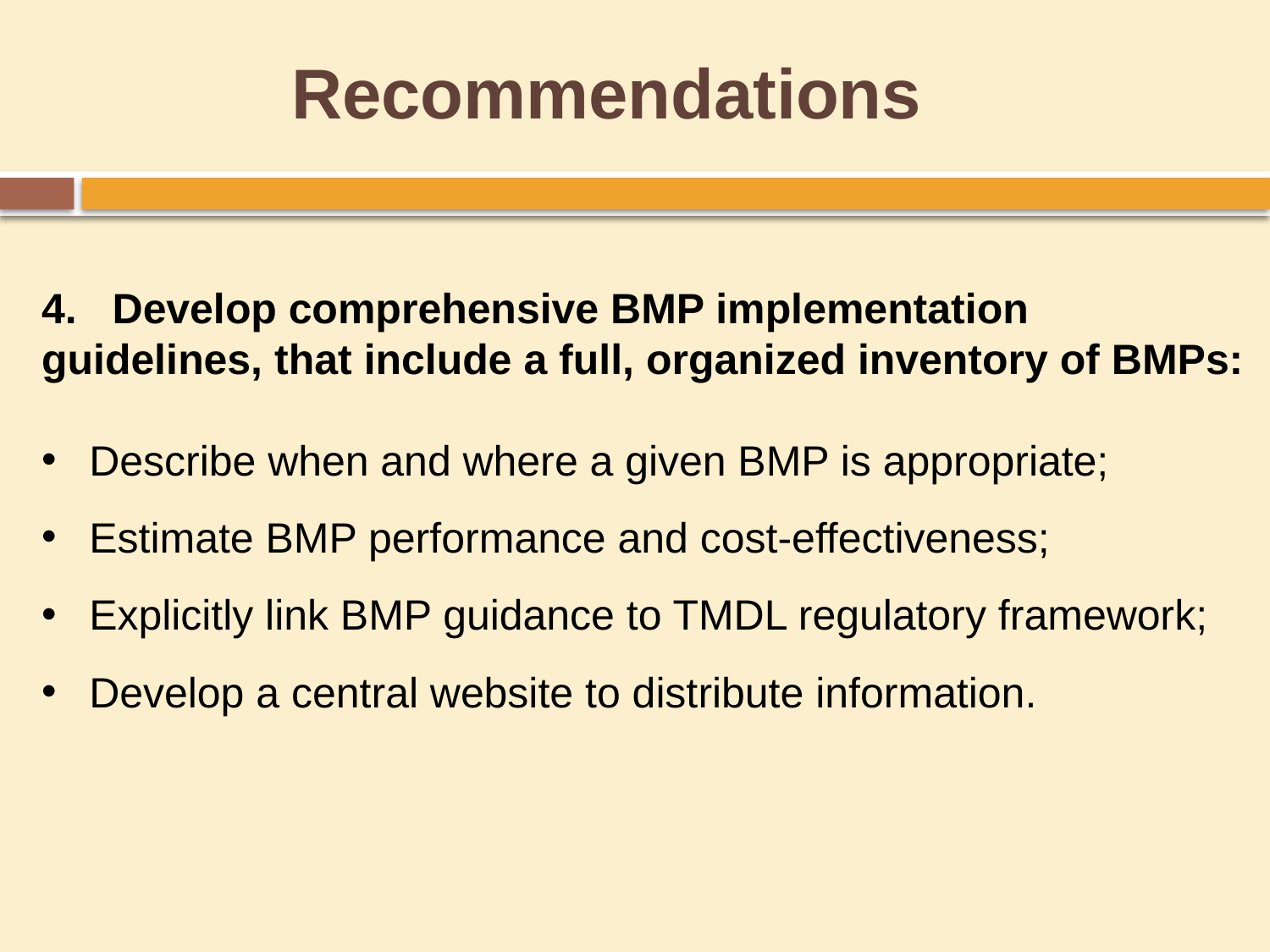

Recommendations
4.   Develop comprehensive BMP implementation guidelines, that include a full, organized inventory of BMPs:

Describe when and where a given BMP is appropriate;
Estimate BMP performance and cost-effectiveness;
Explicitly link BMP guidance to TMDL regulatory framework;
Develop a central website to distribute information.